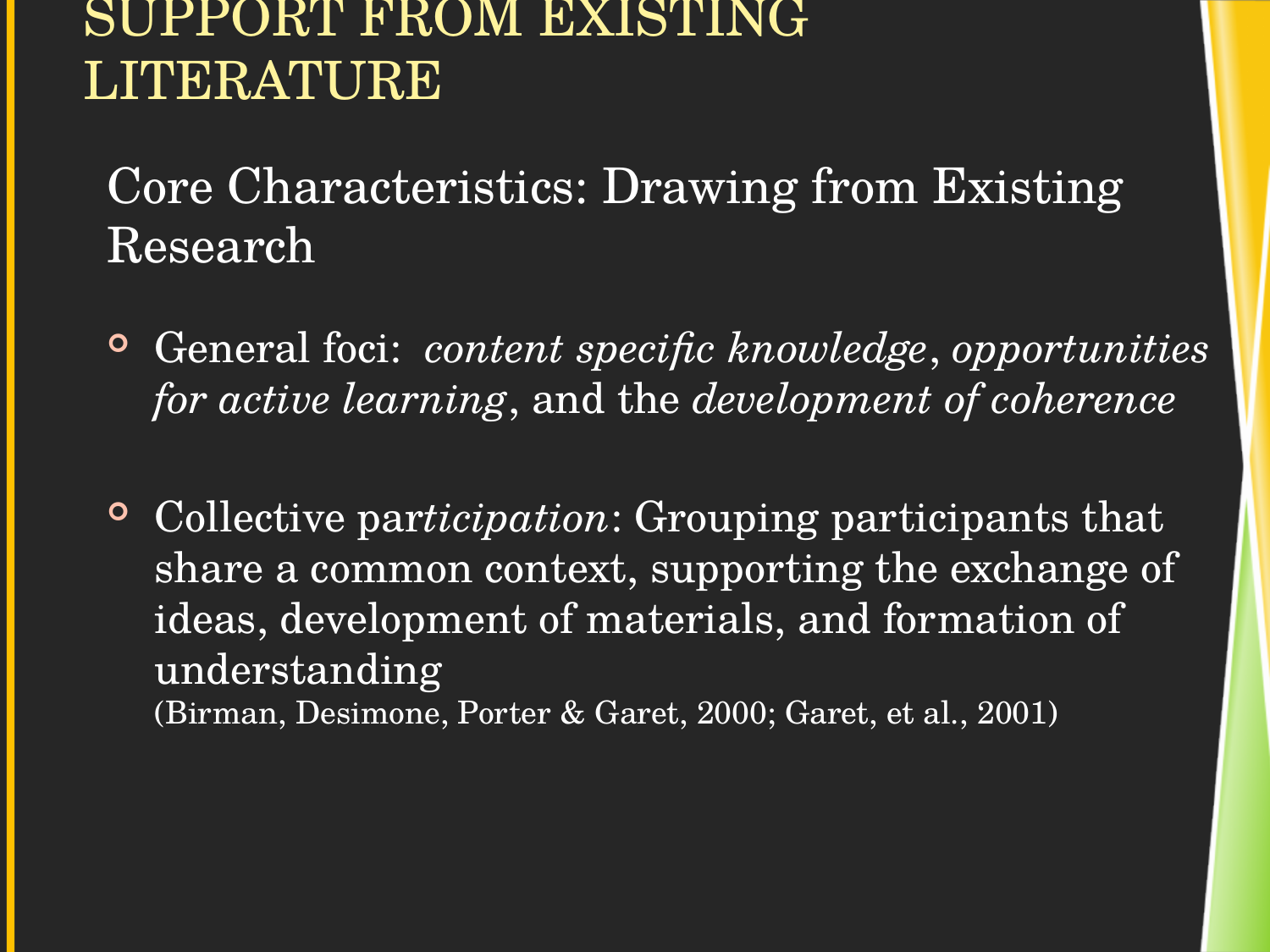

# Support From Existing Literature
Core Characteristics: Drawing from Existing Research

General foci:  content specific knowledge, opportunities for active learning, and the development of coherence

Collective participation: Grouping participants that share a common context, supporting the exchange of ideas, development of materials, and formation of understanding
(Birman, Desimone, Porter & Garet, 2000; Garet, et al., 2001)